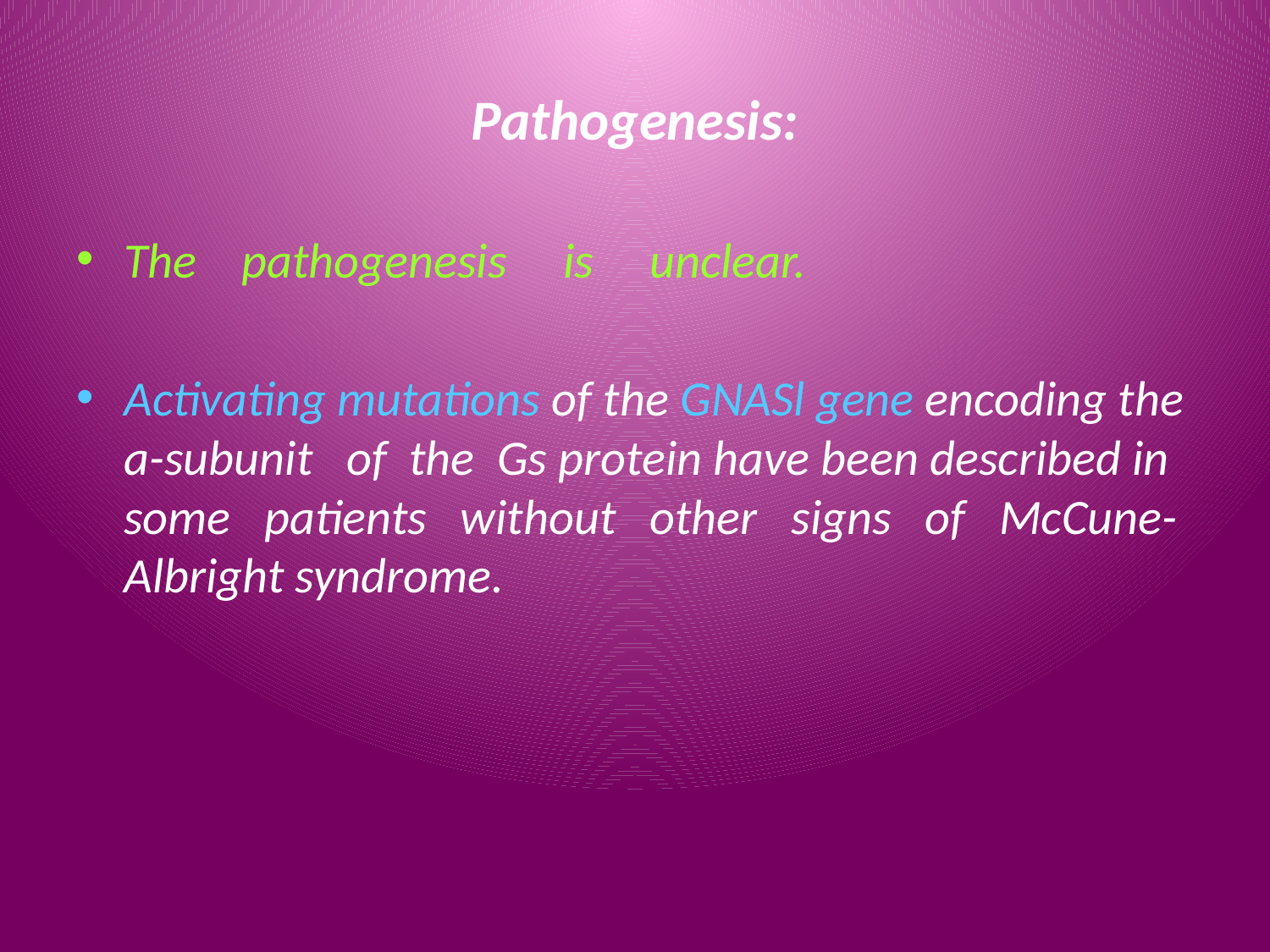

# Pathogenesis:
The    pathogenesis     is     unclear.

Activating mutations of the GNASl gene encoding the a-subunit   of  the  Gs protein have been described in some   patients   without   other   signs   of   McCune-Albright syndrome.